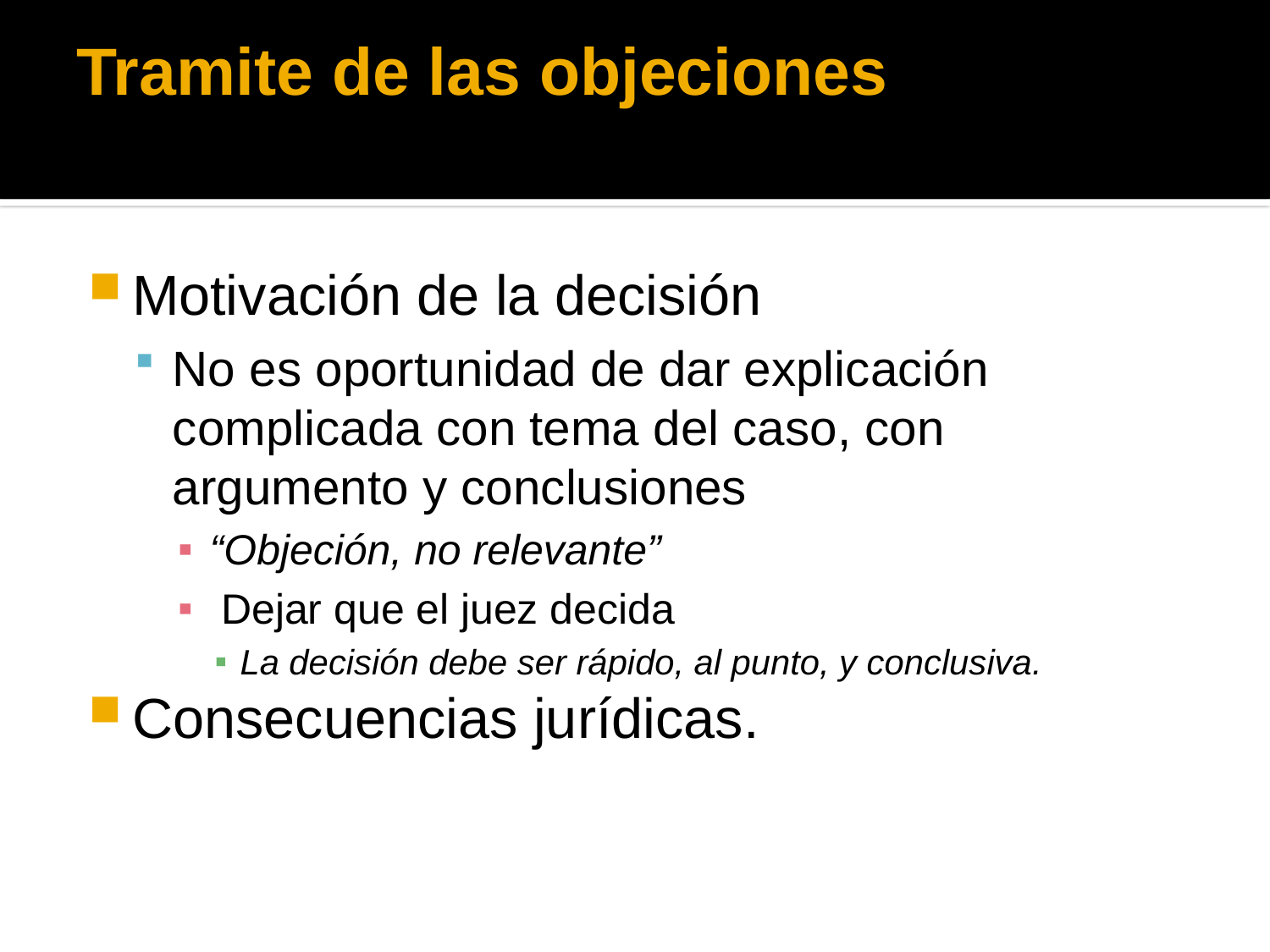

# Tramite de las objeciones
Motivación de la decisión
No es oportunidad de dar explicación complicada con tema del caso, con argumento y conclusiones
“Objeción, no relevante”
 Dejar que el juez decida
La decisión debe ser rápido, al punto, y conclusiva.
Consecuencias jurídicas.